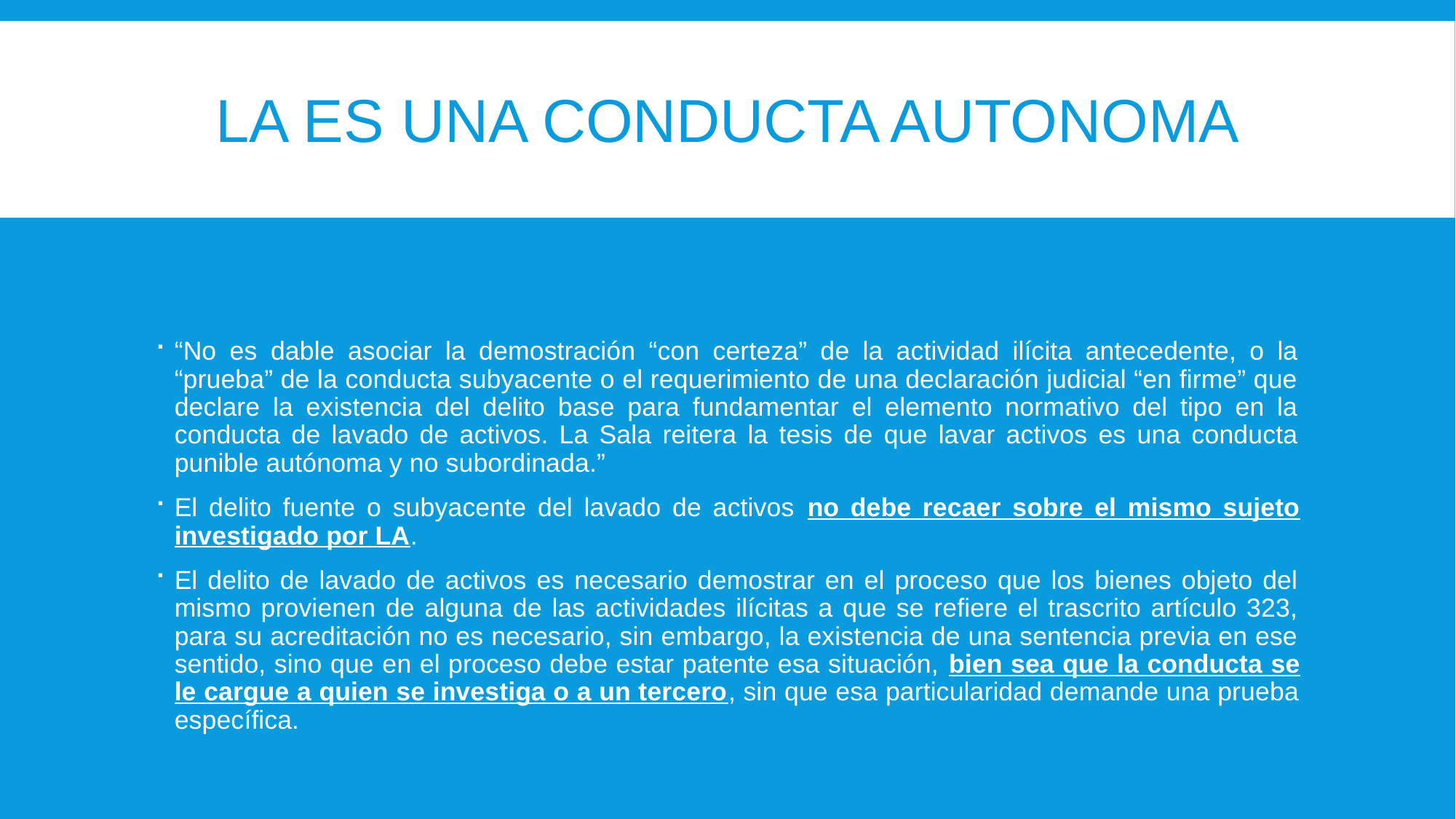

# La ES UNA CONDUCTA AUTONOMA

“No es dable asociar la demostración “con certeza” de la actividad ilícita antecedente, o la “prueba” de la conducta subyacente o el requerimiento de una declaración judicial “en firme” que declare la existencia del delito base para fundamentar el elemento normativo del tipo en la conducta de lavado de activos. La Sala reitera la tesis de que lavar activos es una conducta punible autónoma y no subordinada.”
El delito fuente o subyacente del lavado de activos no debe recaer sobre el mismo sujeto investigado por LA.
El delito de lavado de activos es necesario demostrar en el proceso que los bienes objeto del mismo provienen de alguna de las actividades ilícitas a que se refiere el trascrito artículo 323, para su acreditación no es necesario, sin embargo, la existencia de una sentencia previa en ese sentido, sino que en el proceso debe estar patente esa situación, bien sea que la conducta se le cargue a quien se investiga o a un tercero, sin que esa particularidad demande una prueba específica.